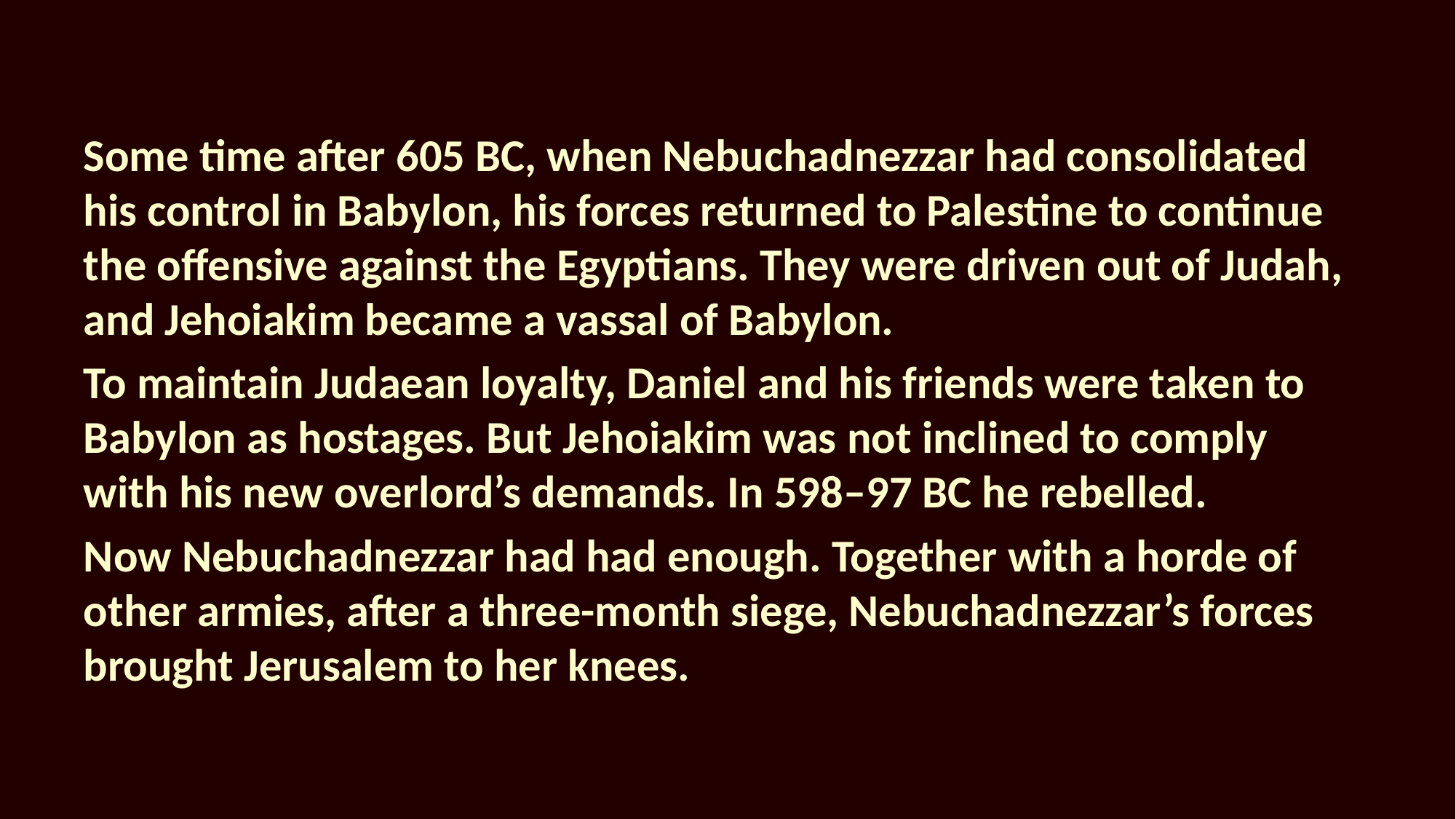

Some time after 605 BC, when Nebuchadnezzar had consolidated his control in Babylon, his forces returned to Palestine to continue the offensive against the Egyptians. They were driven out of Judah, and Jehoiakim became a vassal of Babylon.
To maintain Judaean loyalty, Daniel and his friends were taken to Babylon as hostages. But Jehoiakim was not inclined to comply with his new overlord’s demands. In 598–97 BC he rebelled.
Now Nebuchadnezzar had had enough. Together with a horde of other armies, after a three-month siege, Nebuchadnezzar’s forces brought Jerusalem to her knees.